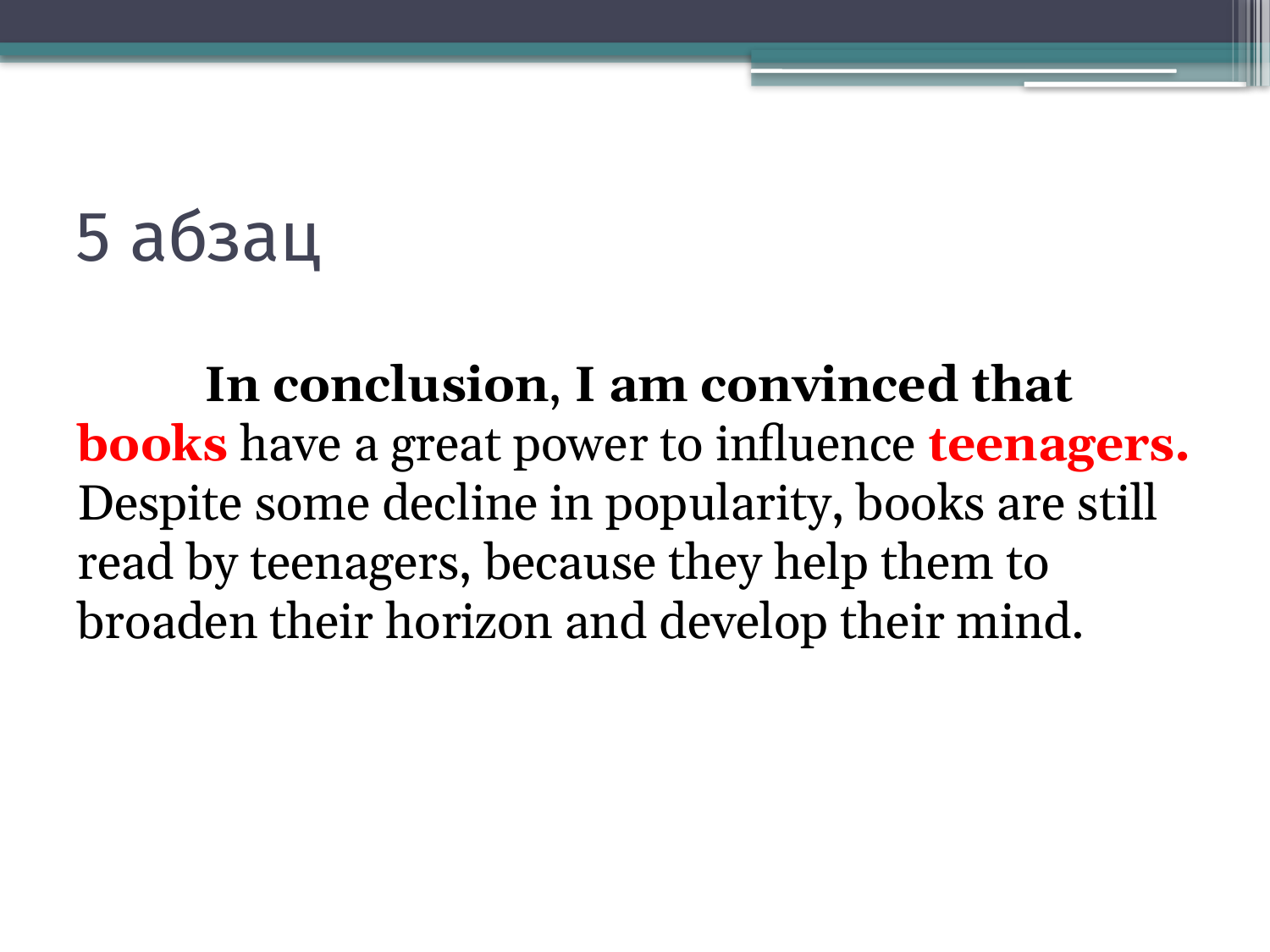

# 5 абзац
	In conclusion, I am convinced that books have a great power to influence teenagers. Despite some decline in popularity, books are still read by teenagers, because they help them to broaden their horizon and develop their mind.